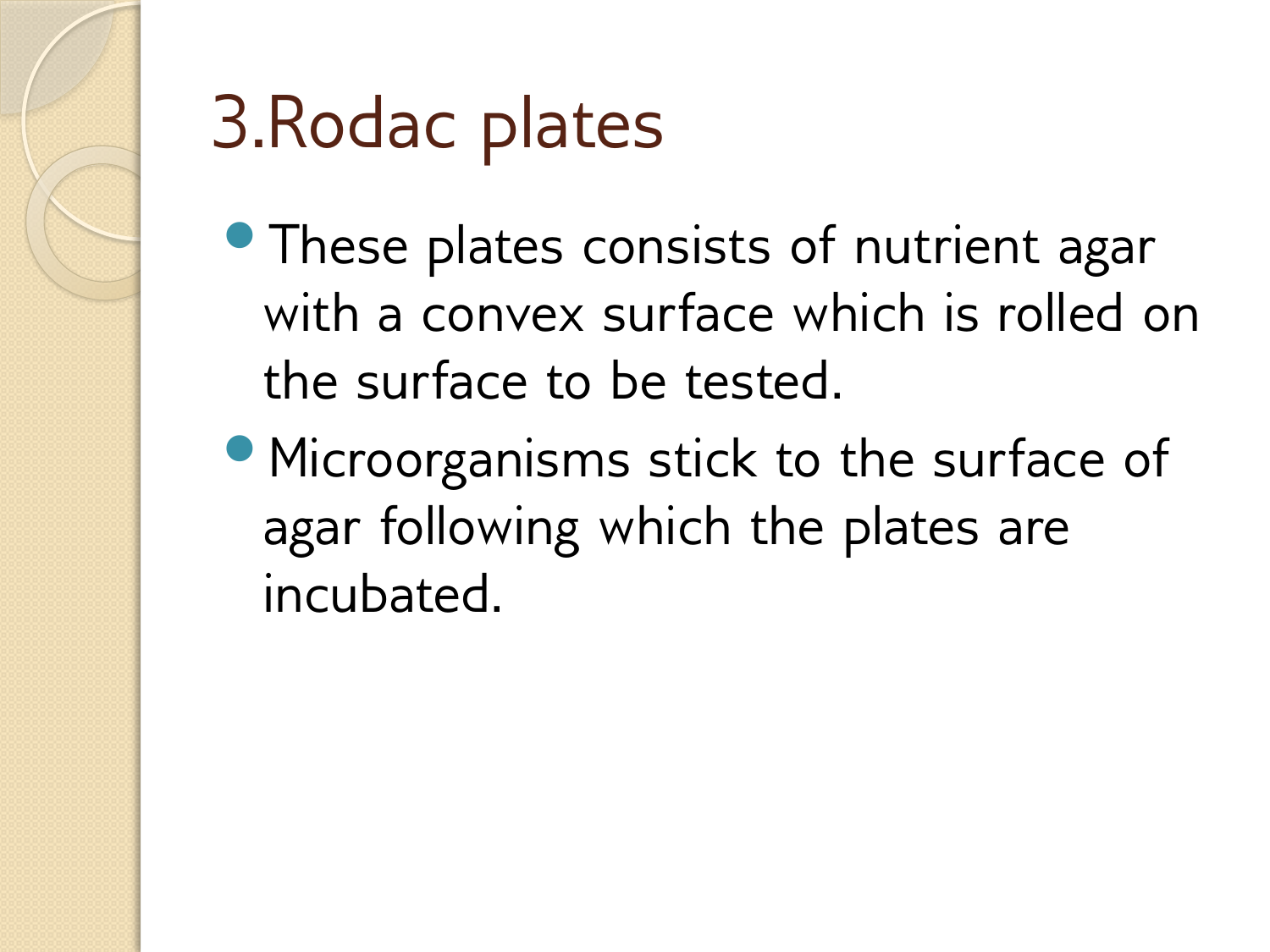

# 3.Rodac plates
These plates consists of nutrient agar with a convex surface which is rolled on the surface to be tested.
Microorganisms stick to the surface of agar following which the plates are incubated.